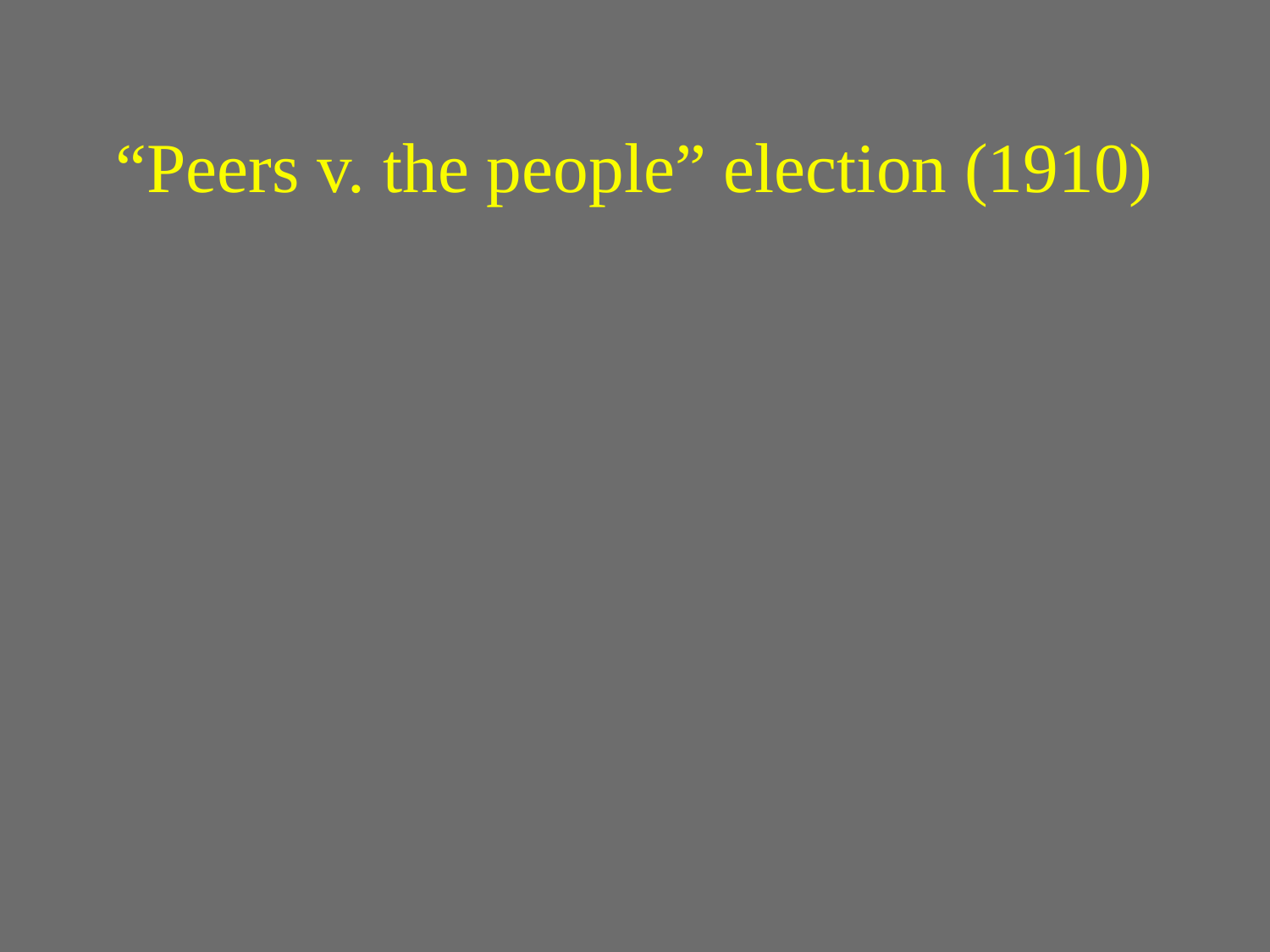

# “Peers v. the people” election (1910)